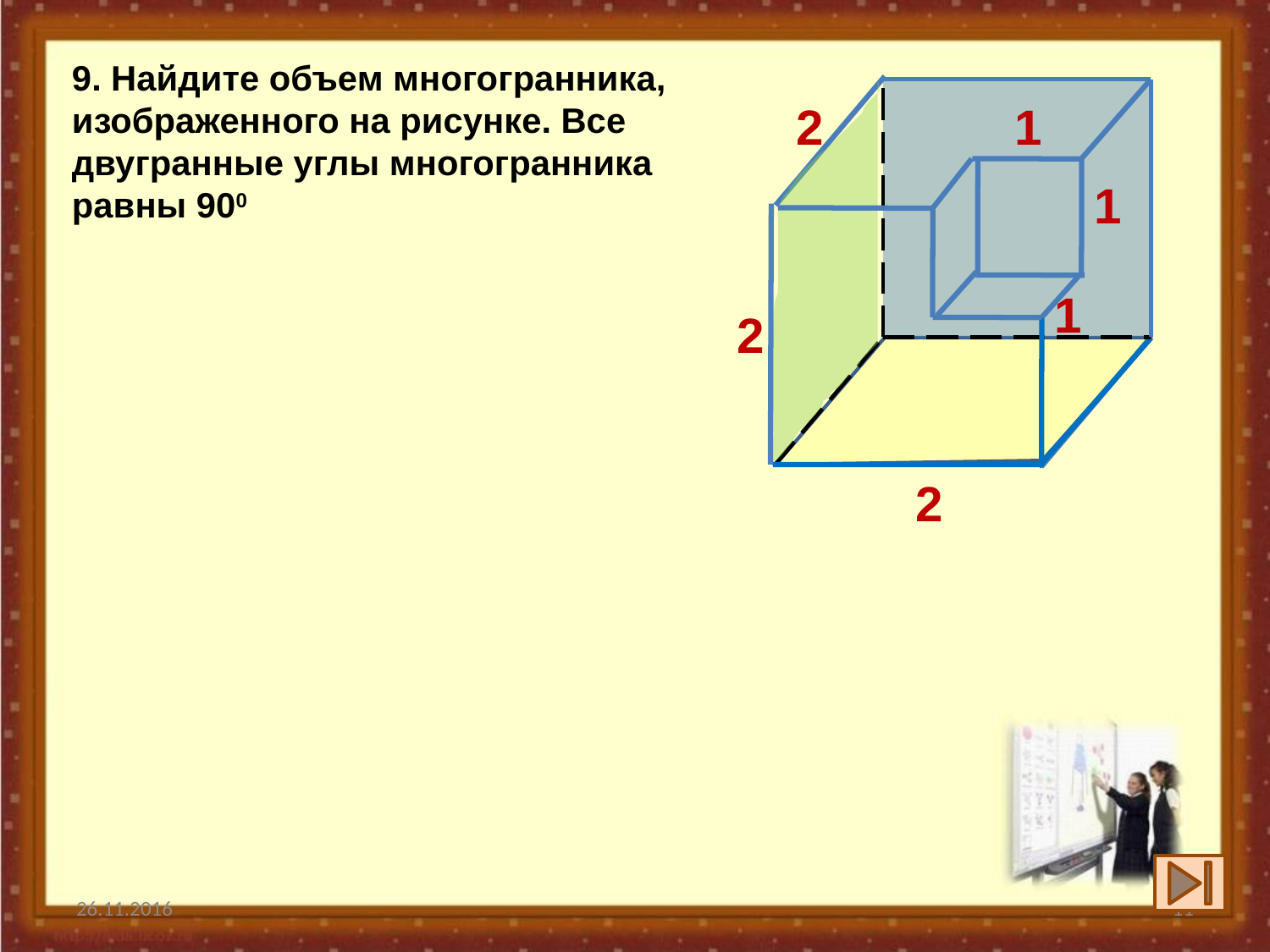

9. Найдите объем многогранника, изображенного на рисунке. Все двугранные углы многогранника равны 900

2
1
1
1
2

2

26.11.2016
11